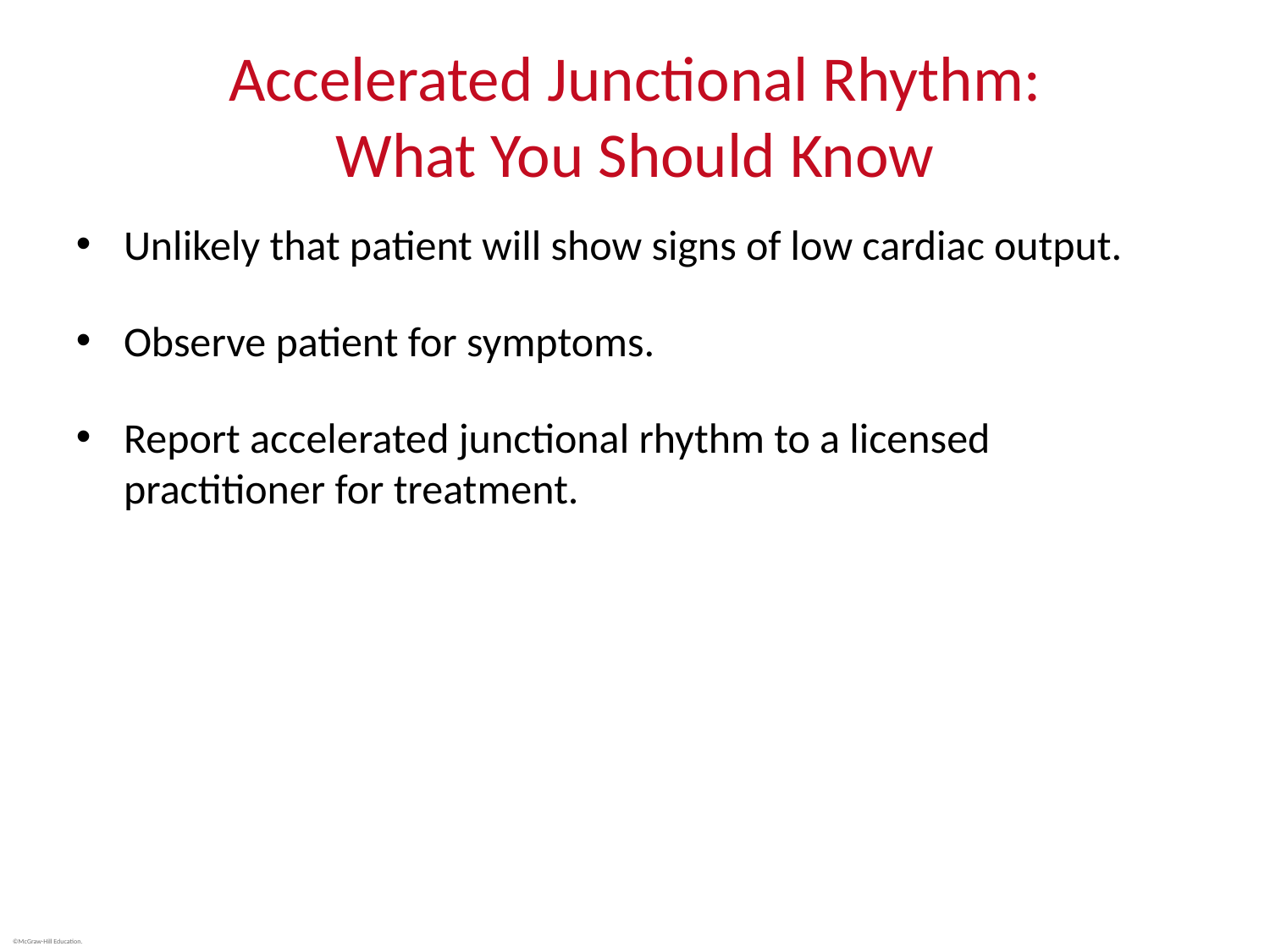

# Accelerated Junctional Rhythm: What You Should Know
Unlikely that patient will show signs of low cardiac output.
Observe patient for symptoms.
Report accelerated junctional rhythm to a licensed practitioner for treatment.